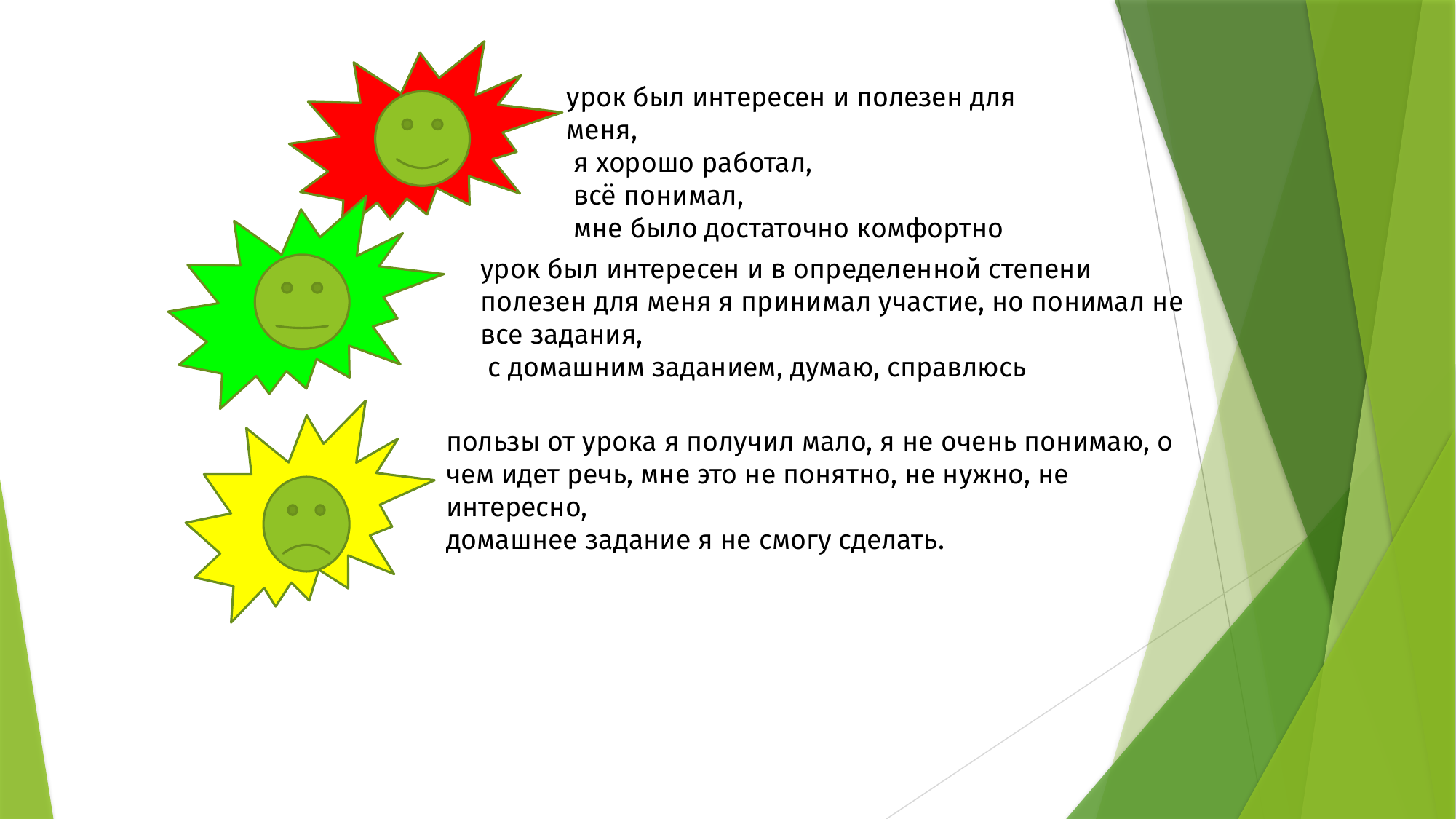

урок был интересен и полезен для меня,
 я хорошо работал,
 всё понимал,
 мне было достаточно комфортно

урок был интересен и в определенной степени полезен для меня я принимал участие, но понимал не все задания,
 с домашним заданием, думаю, справлюсь

 3
пользы от урока я получил мало, я не очень понимаю, о чем идет речь, мне это не понятно, не нужно, не интересно,
домашнее задание я не смогу сделать.

#